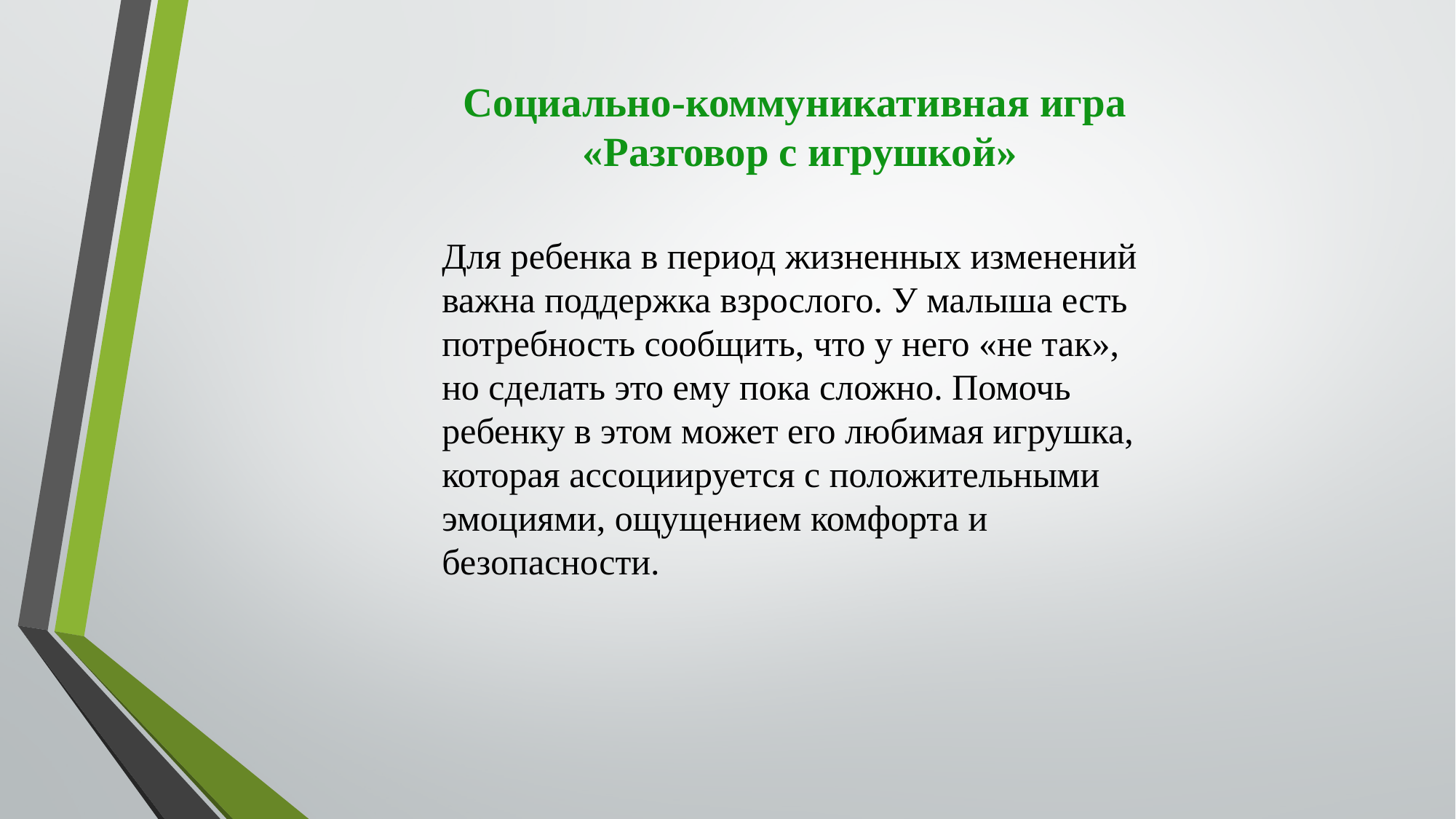

# Социально-коммуникативная игра «Разговор с игрушкой»
Для ребенка в период жизненных изменений важна поддержка взрослого. У малыша есть потребность сообщить, что у него «не так», но сделать это ему пока сложно. Помочь ребенку в этом может его любимая игрушка, которая ассоциируется с положительными эмоциями, ощущением комфорта и безопасности.